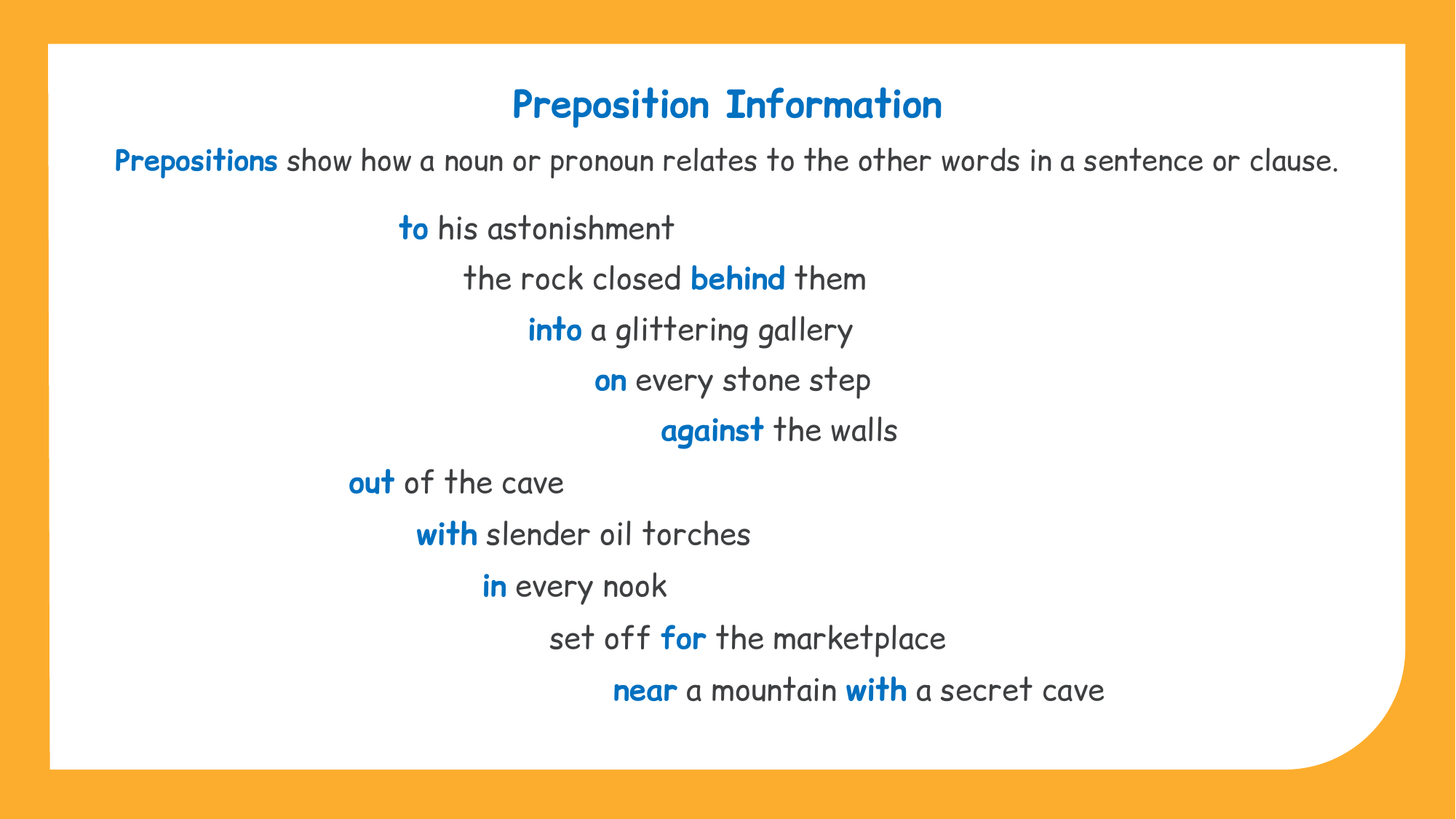

Preposition Information
Prepositions show how a noun or pronoun relates to the other words in a sentence or clause.
to his astonishment
the rock closed behind them
into a glittering gallery
on every stone step
against the walls
out of the cave
with slender oil torches
in every nook
set off for the marketplace
near a mountain with a secret cave